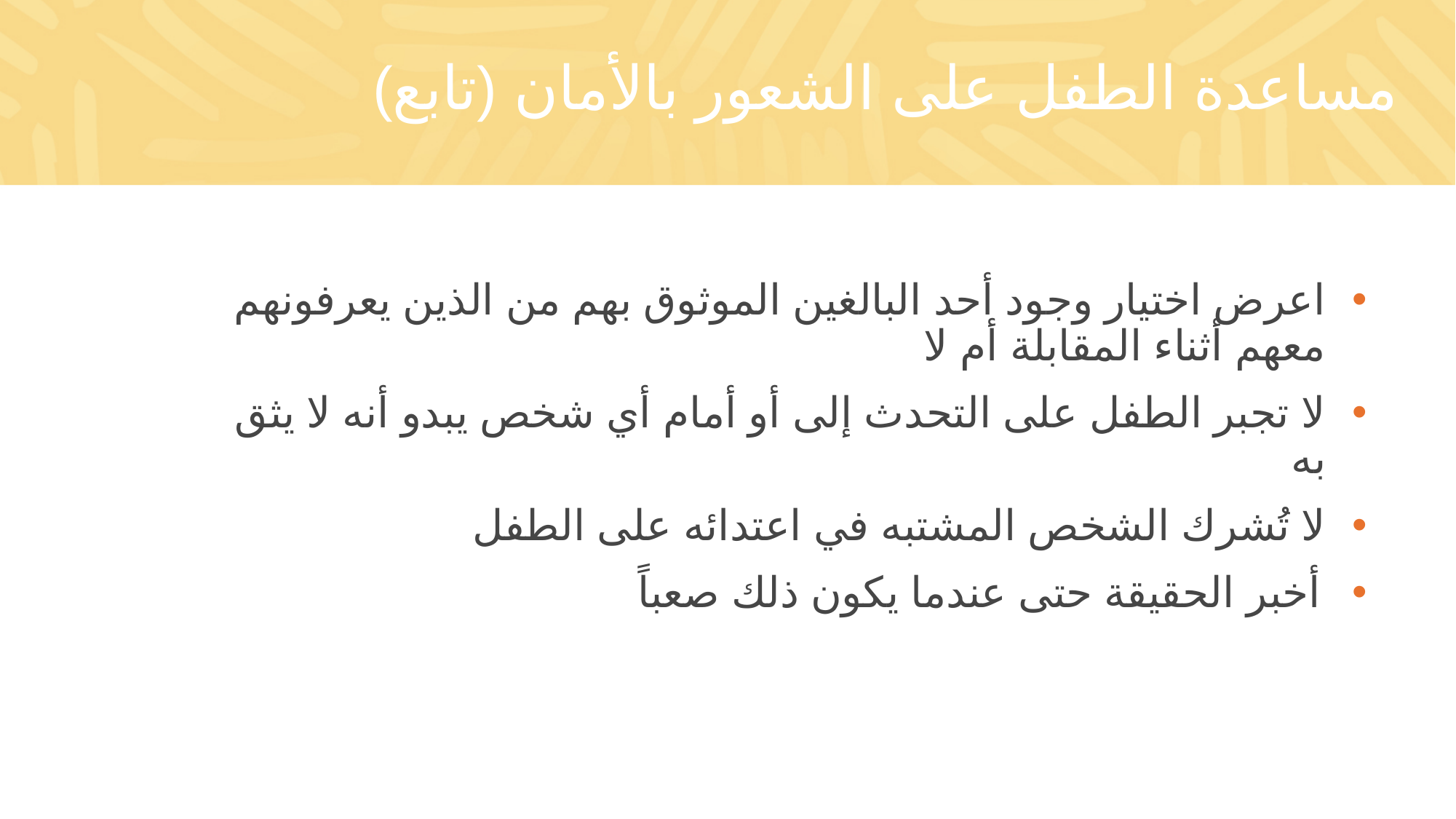

# مساعدة الطفل على الشعور بالأمان (تابع)
اعرض اختيار وجود أحد البالغين الموثوق بهم من الذين يعرفونهم معهم أثناء المقابلة أم لا
لا تجبر الطفل على التحدث إلى أو أمام أي شخص يبدو أنه لا يثق به
لا تُشرك الشخص المشتبه في اعتدائه على الطفل
أخبر الحقيقة حتى عندما يكون ذلك صعباً